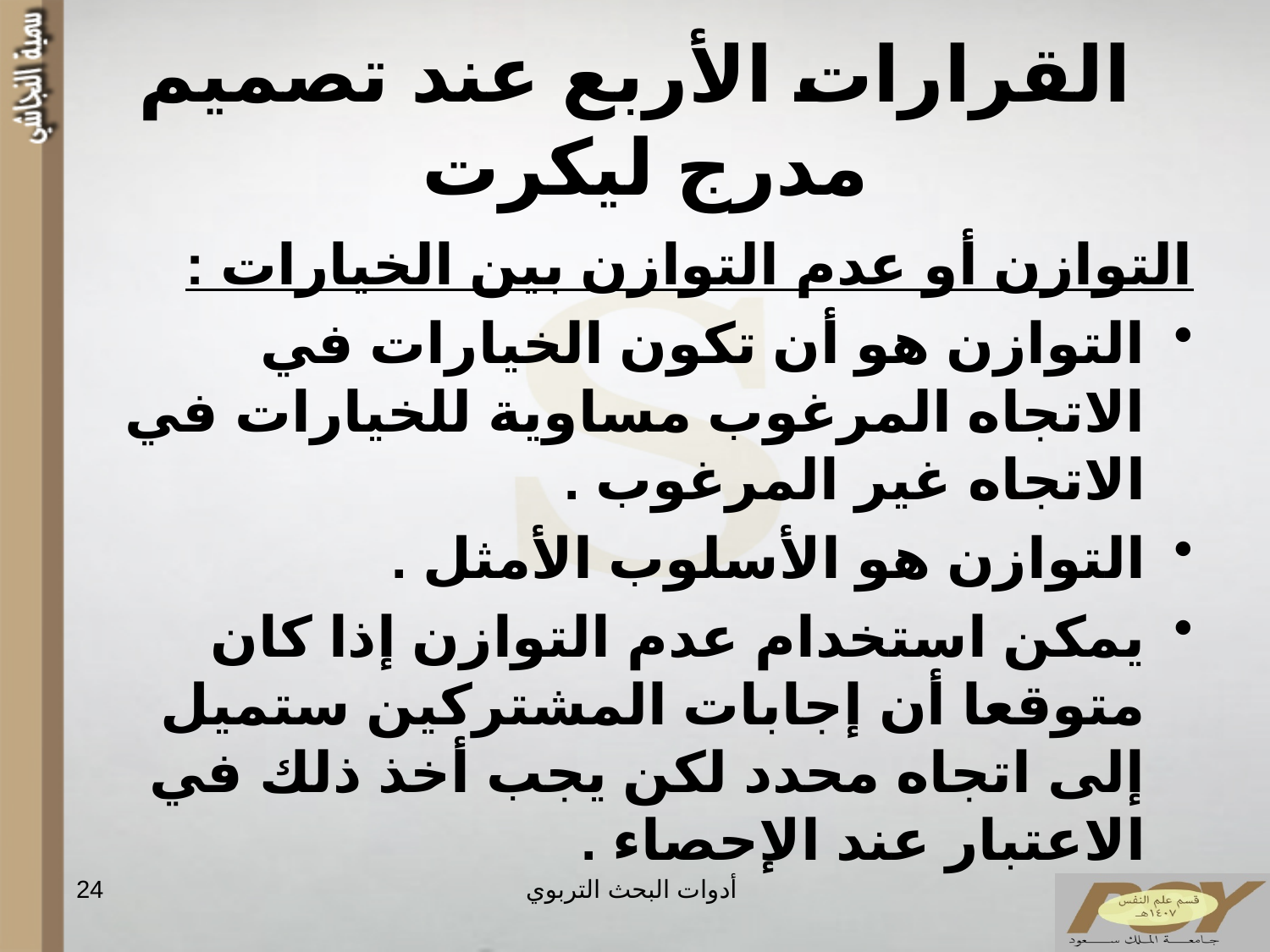

# القرارات الأربع عند تصميم مدرج ليكرت
التوازن أو عدم التوازن بين الخيارات :
التوازن هو أن تكون الخيارات في الاتجاه المرغوب مساوية للخيارات في الاتجاه غير المرغوب .
التوازن هو الأسلوب الأمثل .
يمكن استخدام عدم التوازن إذا كان متوقعا أن إجابات المشتركين ستميل إلى اتجاه محدد لكن يجب أخذ ذلك في الاعتبار عند الإحصاء .
24
أدوات البحث التربوي